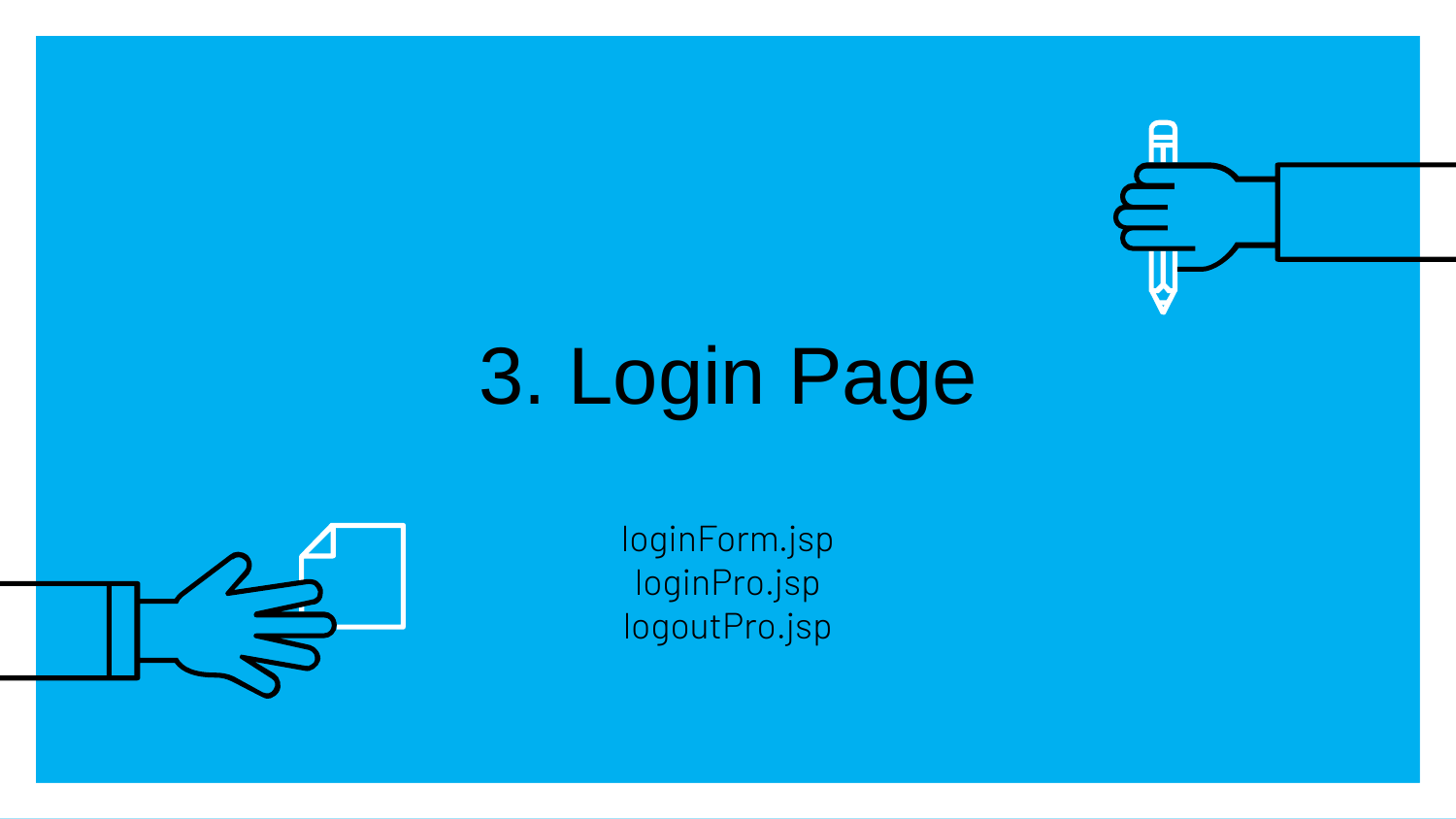

# 3. Login Page
loginForm.jsp
loginPro.jsp
logoutPro.jsp